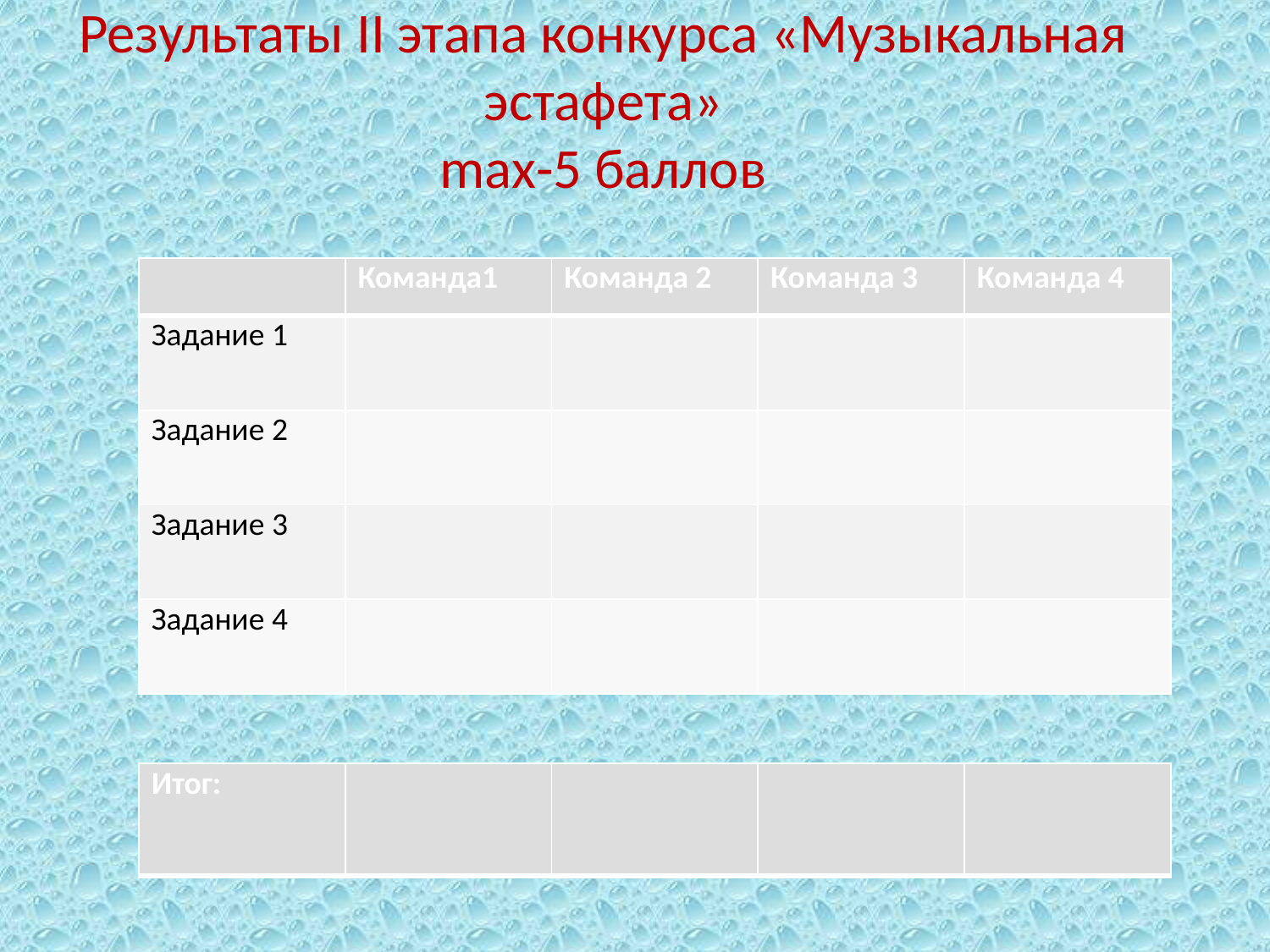

# Результаты II этапа конкурса «Музыкальная эстафета» max-5 баллов
|  | Команда1 | Команда 2 | Команда 3 | Команда 4 |
| --- | --- | --- | --- | --- |
| Задание 1 |  |  |  |  |
| Задание 2 |  |  |  |  |
| Задание 3 |  |  |  |  |
| Задание 4 |  |  |  |  |
| Итог: |  |  |  |  |
| --- | --- | --- | --- | --- |